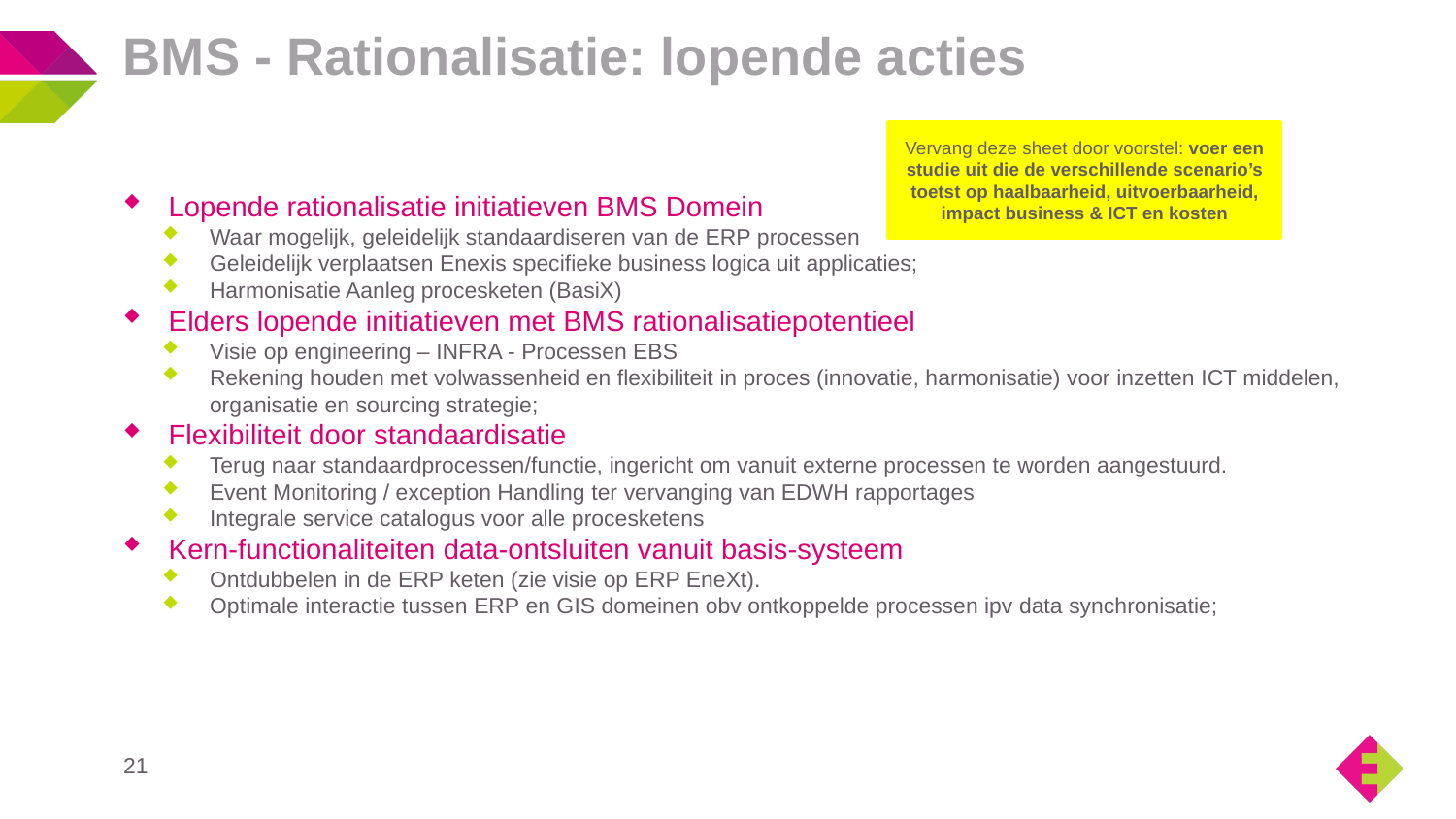

# BMS - Rationalisatie: lopende acties
Vervang deze sheet door voorstel: voer een studie uit die de verschillende scenario’s toetst op haalbaarheid, uitvoerbaarheid, impact business & ICT en kosten
Lopende rationalisatie initiatieven BMS Domein
Waar mogelijk, geleidelijk standaardiseren van de ERP processen
Geleidelijk verplaatsen Enexis specifieke business logica uit applicaties;
Harmonisatie Aanleg procesketen (BasiX)
Elders lopende initiatieven met BMS rationalisatiepotentieel
Visie op engineering – INFRA - Processen EBS
Rekening houden met volwassenheid en flexibiliteit in proces (innovatie, harmonisatie) voor inzetten ICT middelen, organisatie en sourcing strategie;
Flexibiliteit door standaardisatie
Terug naar standaardprocessen/functie, ingericht om vanuit externe processen te worden aangestuurd.
Event Monitoring / exception Handling ter vervanging van EDWH rapportages
Integrale service catalogus voor alle procesketens
Kern-functionaliteiten data-ontsluiten vanuit basis-systeem
Ontdubbelen in de ERP keten (zie visie op ERP EneXt).
Optimale interactie tussen ERP en GIS domeinen obv ontkoppelde processen ipv data synchronisatie;